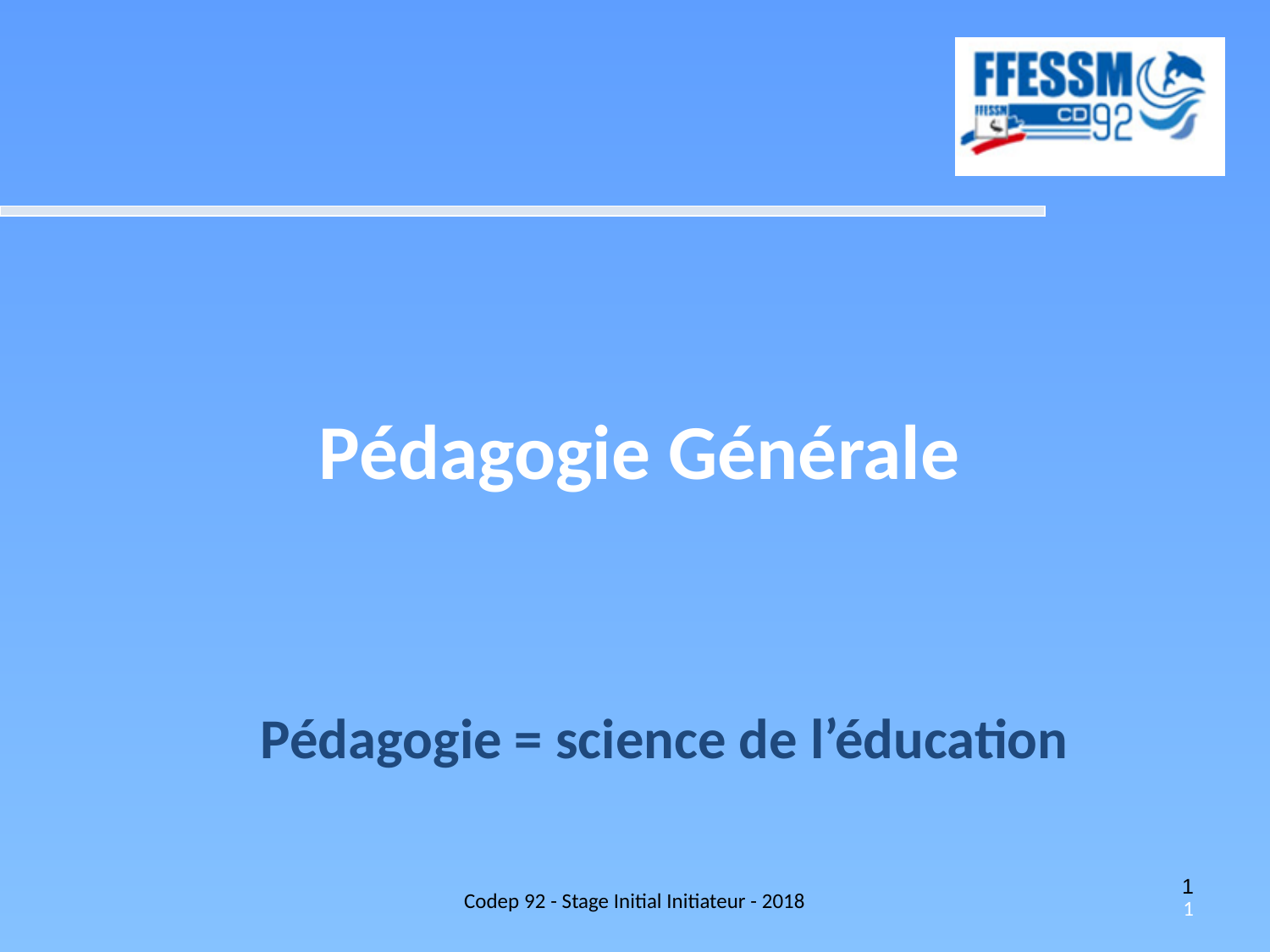

Pédagogie Générale
Pédagogie = science de l’éducation
Codep 92 - Stage Initial Initiateur - 2018
1
1